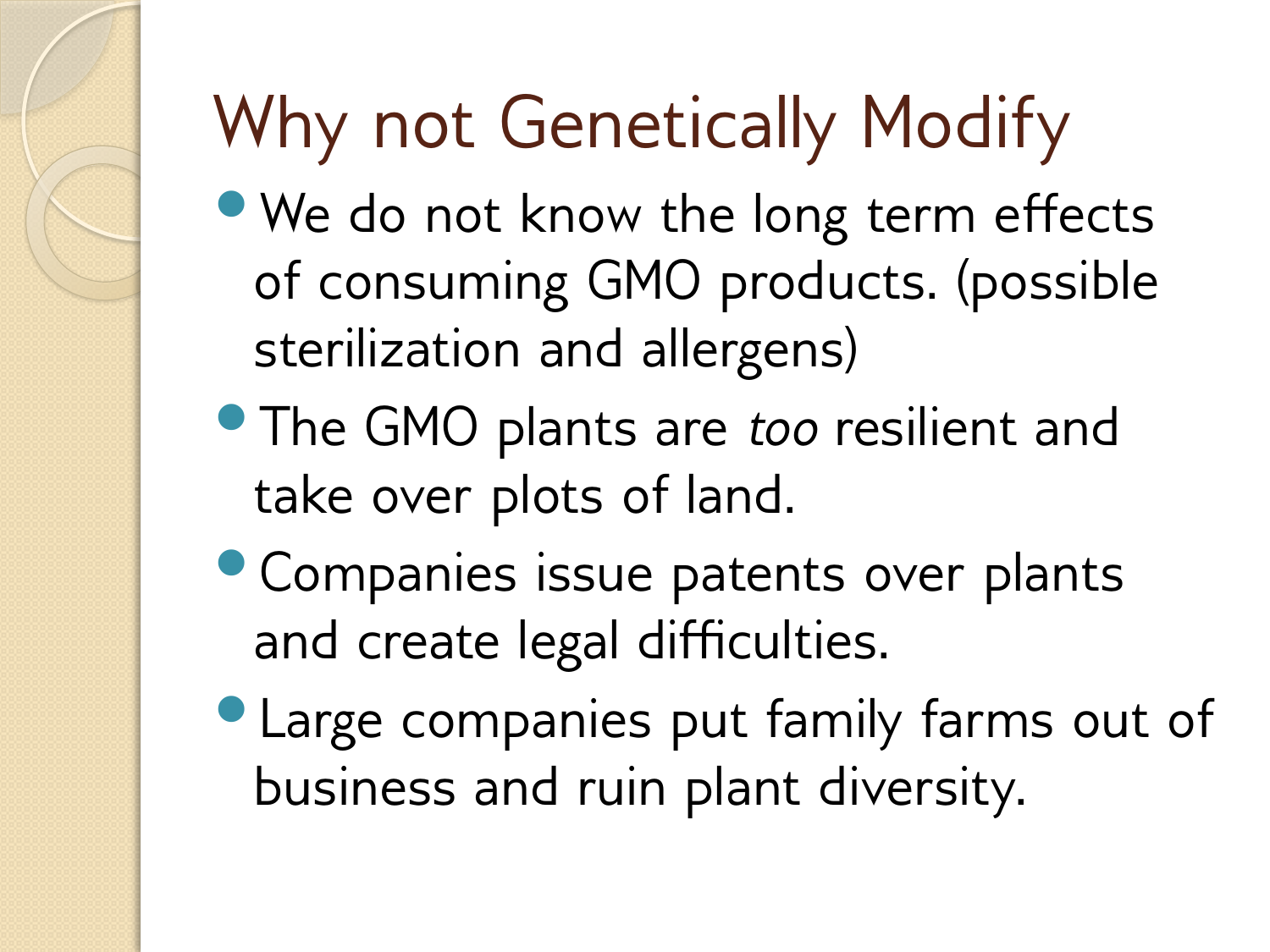

# Why not Genetically Modify
We do not know the long term effects of consuming GMO products. (possible sterilization and allergens)
The GMO plants are too resilient and take over plots of land.
Companies issue patents over plants and create legal difficulties.
Large companies put family farms out of business and ruin plant diversity.